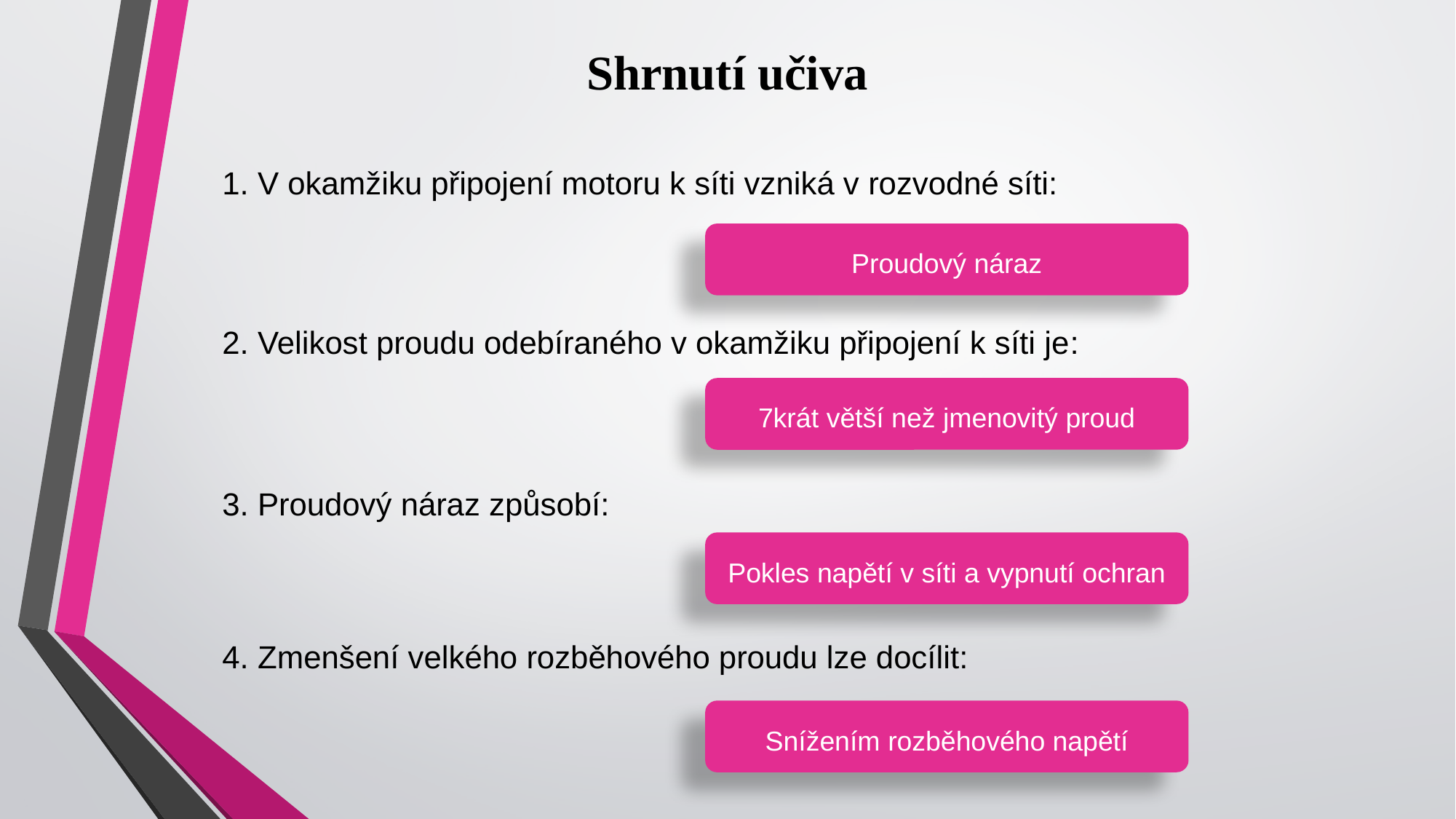

# Shrnutí učiva
1. V okamžiku připojení motoru k síti vzniká v rozvodné síti:

2. Velikost proudu odebíraného v okamžiku připojení k síti je:

3. Proudový náraz způsobí:

4. Zmenšení velkého rozběhového proudu lze docílit:

Proudový náraz
7krát větší než jmenovitý proud
Pokles napětí v síti a vypnutí ochran
Snížením rozběhového napětí